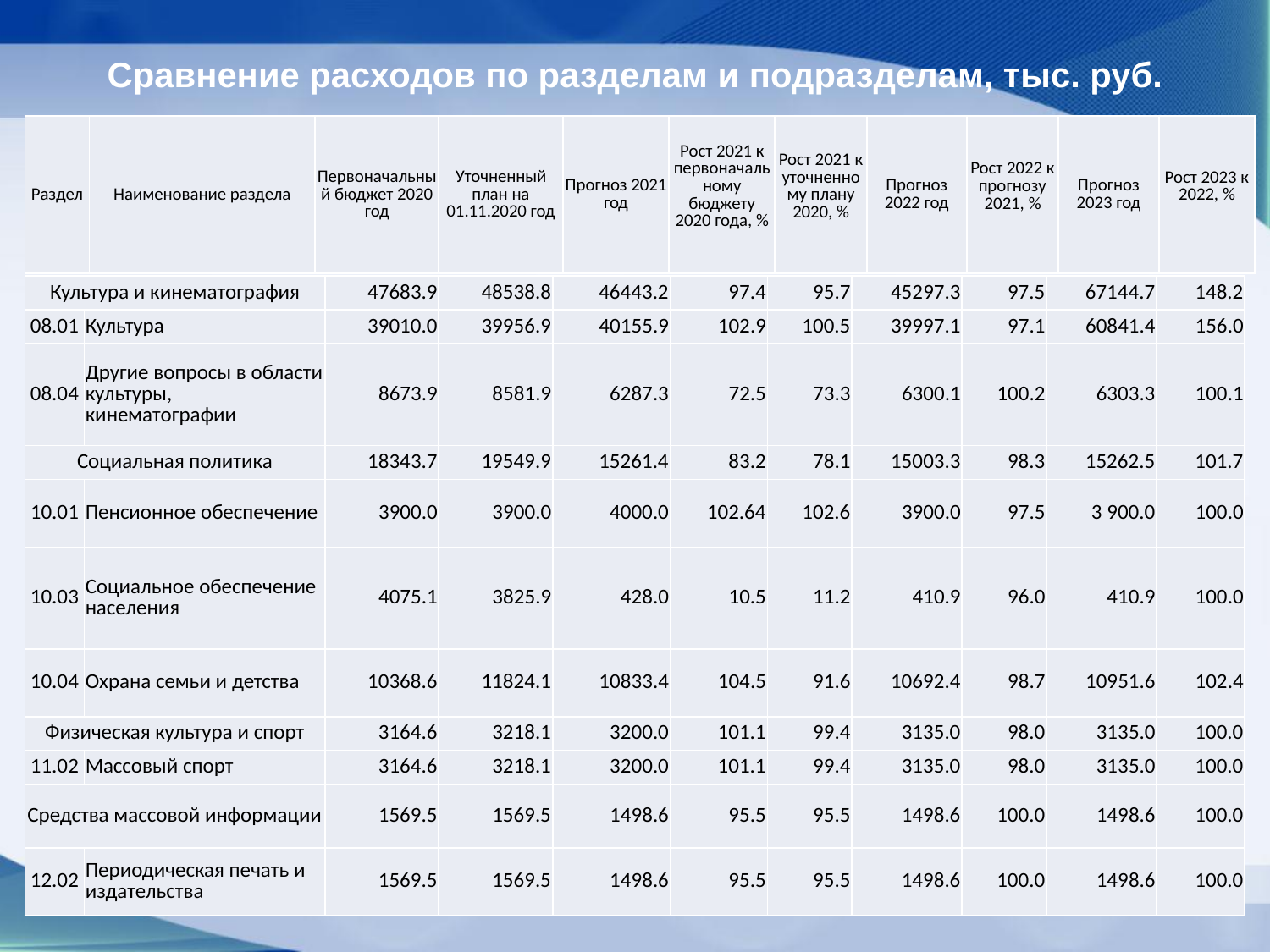

Сравнение расходов по разделам и подразделам, тыс. руб.
| Раздел | Наименование раздела | Первоначальный бюджет 2020 год | Уточненный план на 01.11.2020 год | Прогноз 2021 год | Рост 2021 к первоначальному бюджету 2020 года, % | Рост 2021 к уточненному плану 2020, % | Прогноз 2022 год | Рост 2022 к прогнозу 2021, % | Прогноз 2023 год | Рост 2023 к 2022, % |
| --- | --- | --- | --- | --- | --- | --- | --- | --- | --- | --- |
| Культура и кинематография |  | 47683.9 | 48538.8 | 46443.2 | 97.4 | 95.7 | 45297.3 | 97.5 | 67144.7 | 148.2 |
| --- | --- | --- | --- | --- | --- | --- | --- | --- | --- | --- |
| 08.01 | Культура | 39010.0 | 39956.9 | 40155.9 | 102.9 | 100.5 | 39997.1 | 97.1 | 60841.4 | 156.0 |
| 08.04 | Другие вопросы в области культуры, кинематографии | 8673.9 | 8581.9 | 6287.3 | 72.5 | 73.3 | 6300.1 | 100.2 | 6303.3 | 100.1 |
| Социальная политика |  | 18343.7 | 19549.9 | 15261.4 | 83.2 | 78.1 | 15003.3 | 98.3 | 15262.5 | 101.7 |
| 10.01 | Пенсионное обеспечение | 3900.0 | 3900.0 | 4000.0 | 102.64 | 102.6 | 3900.0 | 97.5 | 3 900.0 | 100.0 |
| 10.03 | Социальное обеспечение населения | 4075.1 | 3825.9 | 428.0 | 10.5 | 11.2 | 410.9 | 96.0 | 410.9 | 100.0 |
| 10.04 | Охрана семьи и детства | 10368.6 | 11824.1 | 10833.4 | 104.5 | 91.6 | 10692.4 | 98.7 | 10951.6 | 102.4 |
| Физическая культура и спорт |  | 3164.6 | 3218.1 | 3200.0 | 101.1 | 99.4 | 3135.0 | 98.0 | 3135.0 | 100.0 |
| 11.02 | Массовый спорт | 3164.6 | 3218.1 | 3200.0 | 101.1 | 99.4 | 3135.0 | 98.0 | 3135.0 | 100.0 |
| Средства массовой информации |  | 1569.5 | 1569.5 | 1498.6 | 95.5 | 95.5 | 1498.6 | 100.0 | 1498.6 | 100.0 |
| 12.02 | Периодическая печать и издательства | 1569.5 | 1569.5 | 1498.6 | 95.5 | 95.5 | 1498.6 | 100.0 | 1498.6 | 100.0 |